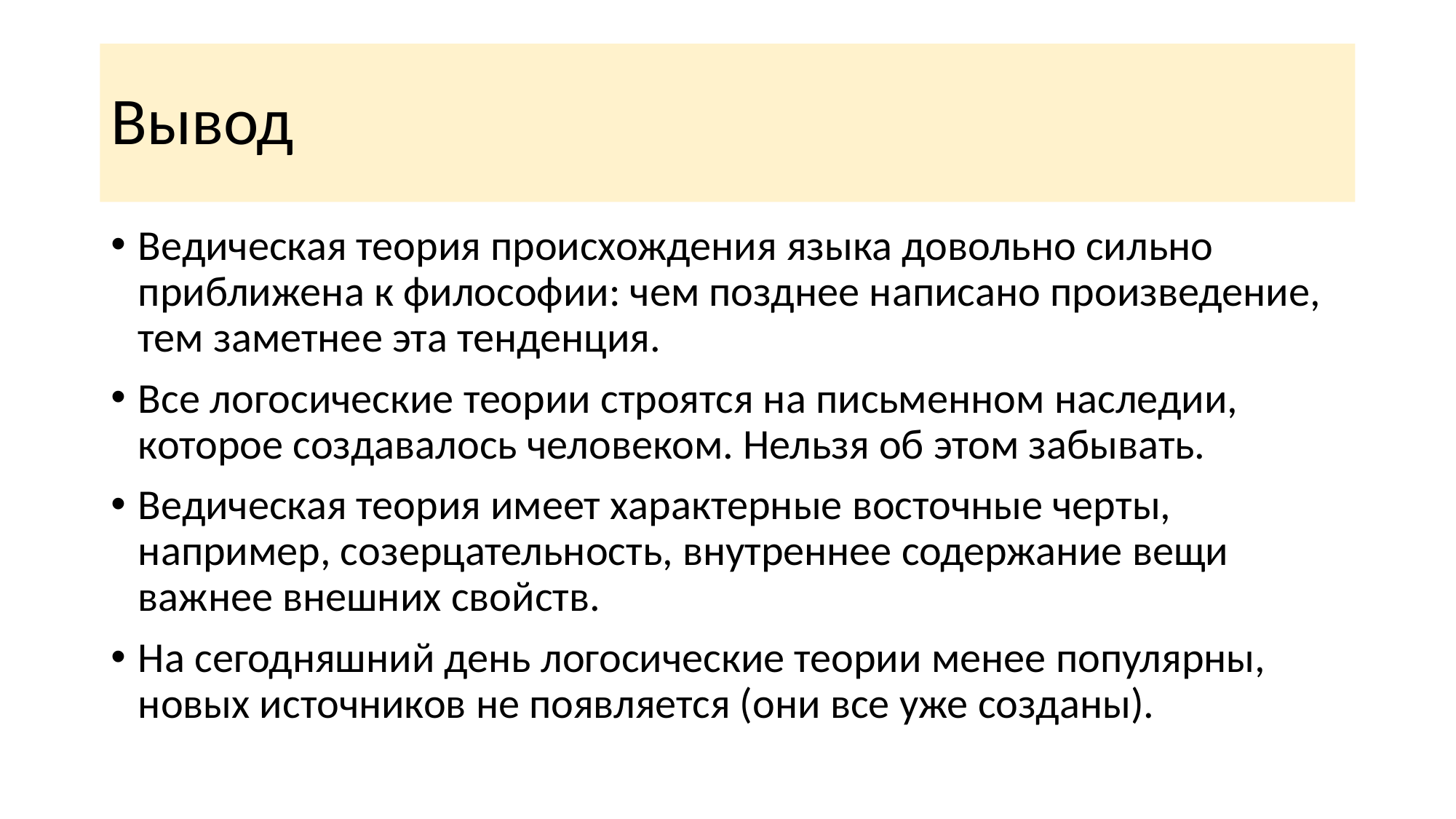

# Вывод
Ведическая теория происхождения языка довольно сильно приближена к философии: чем позднее написано произведение, тем заметнее эта тенденция.
Все логосические теории строятся на письменном наследии, которое создавалось человеком. Нельзя об этом забывать.
Ведическая теория имеет характерные восточные черты, например, созерцательность, внутреннее содержание вещи важнее внешних свойств.
На сегодняшний день логосические теории менее популярны, новых источников не появляется (они все уже созданы).